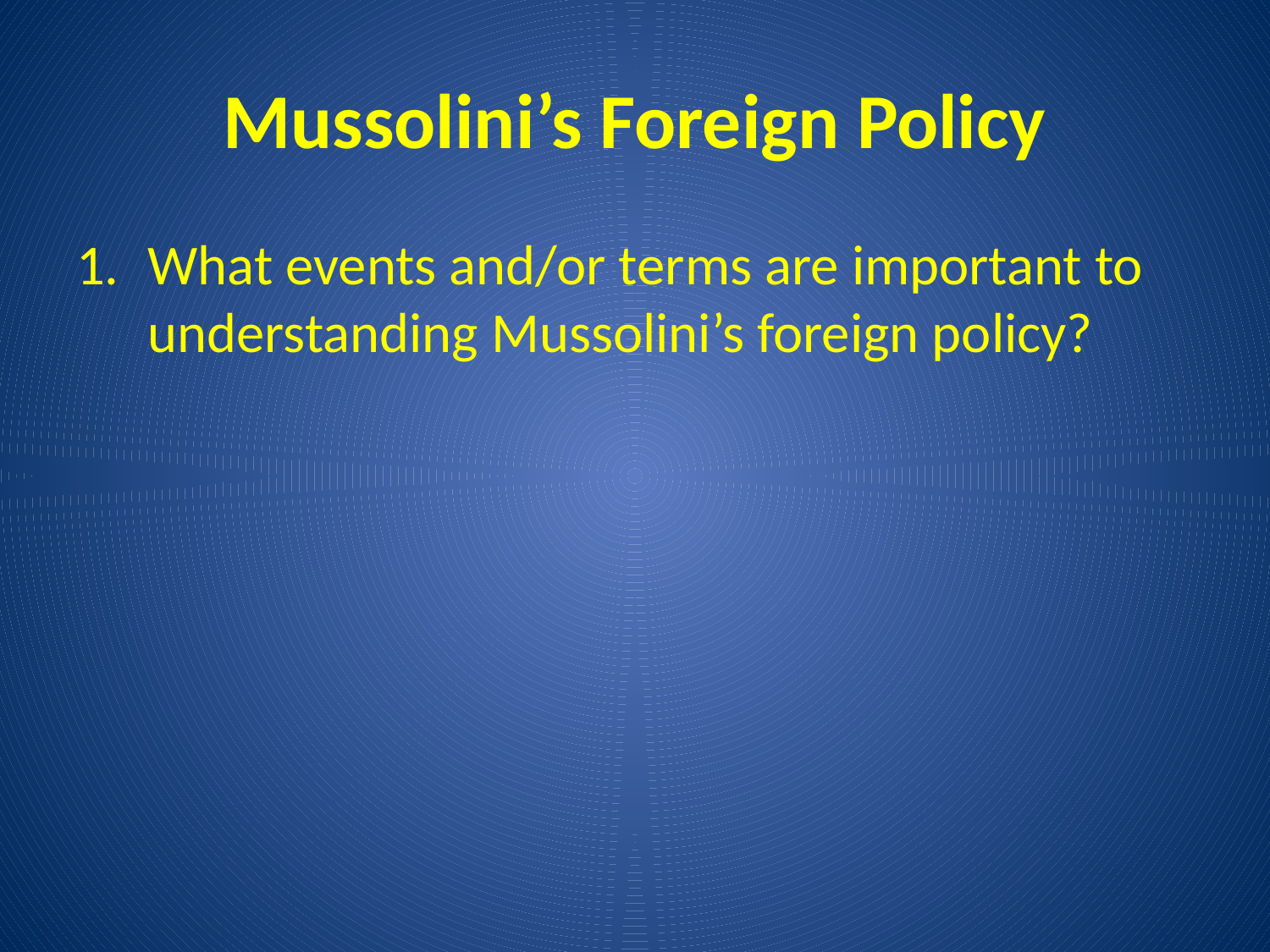

# Mussolini’s Foreign Policy
What events and/or terms are important to understanding Mussolini’s foreign policy?